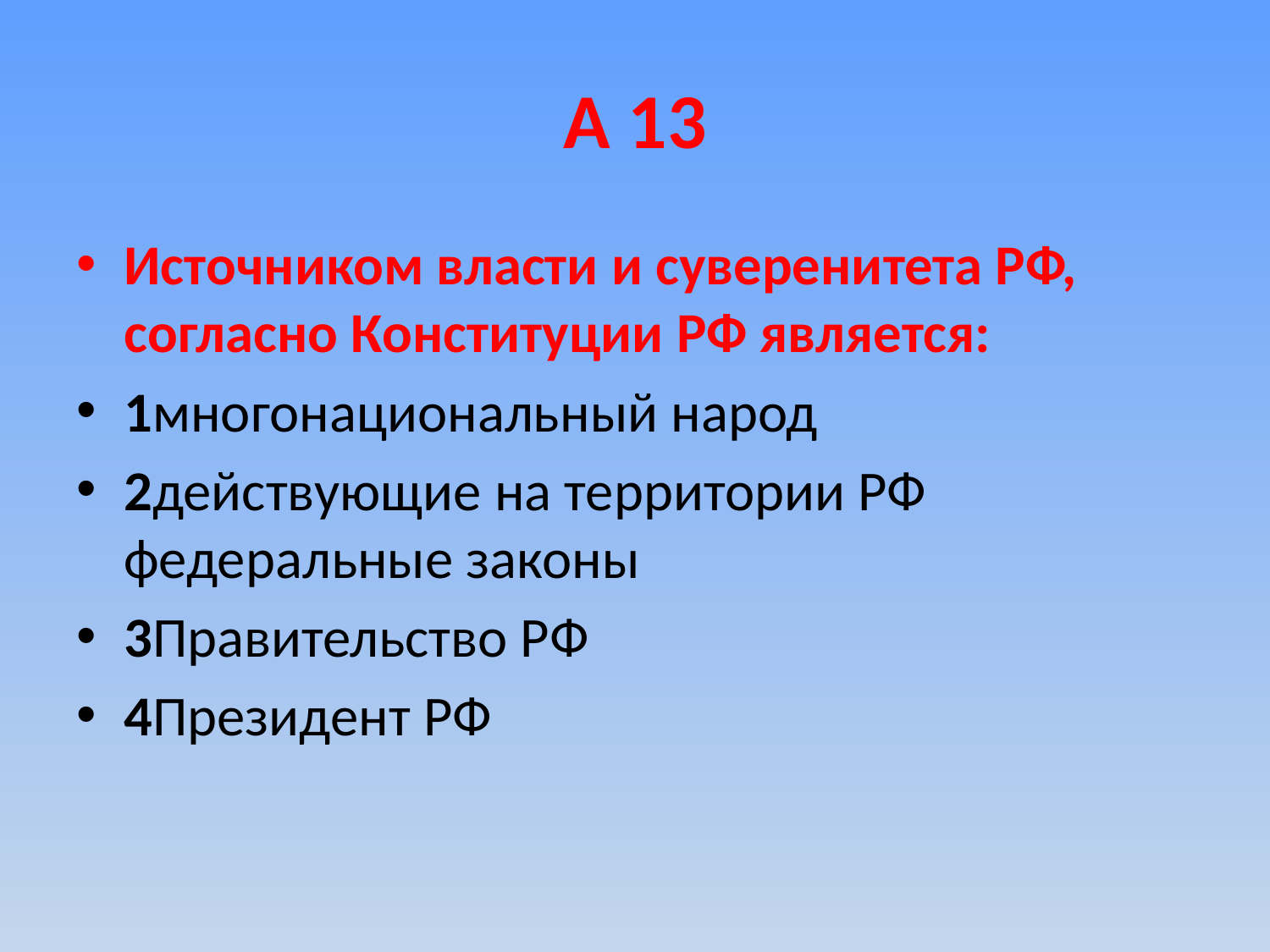

# А 13
Источником власти и суверенитета РФ, согласно Конституции РФ является:
1многонациональный народ
2действующие на территории РФ федеральные законы
3Правительство РФ
4Президент РФ